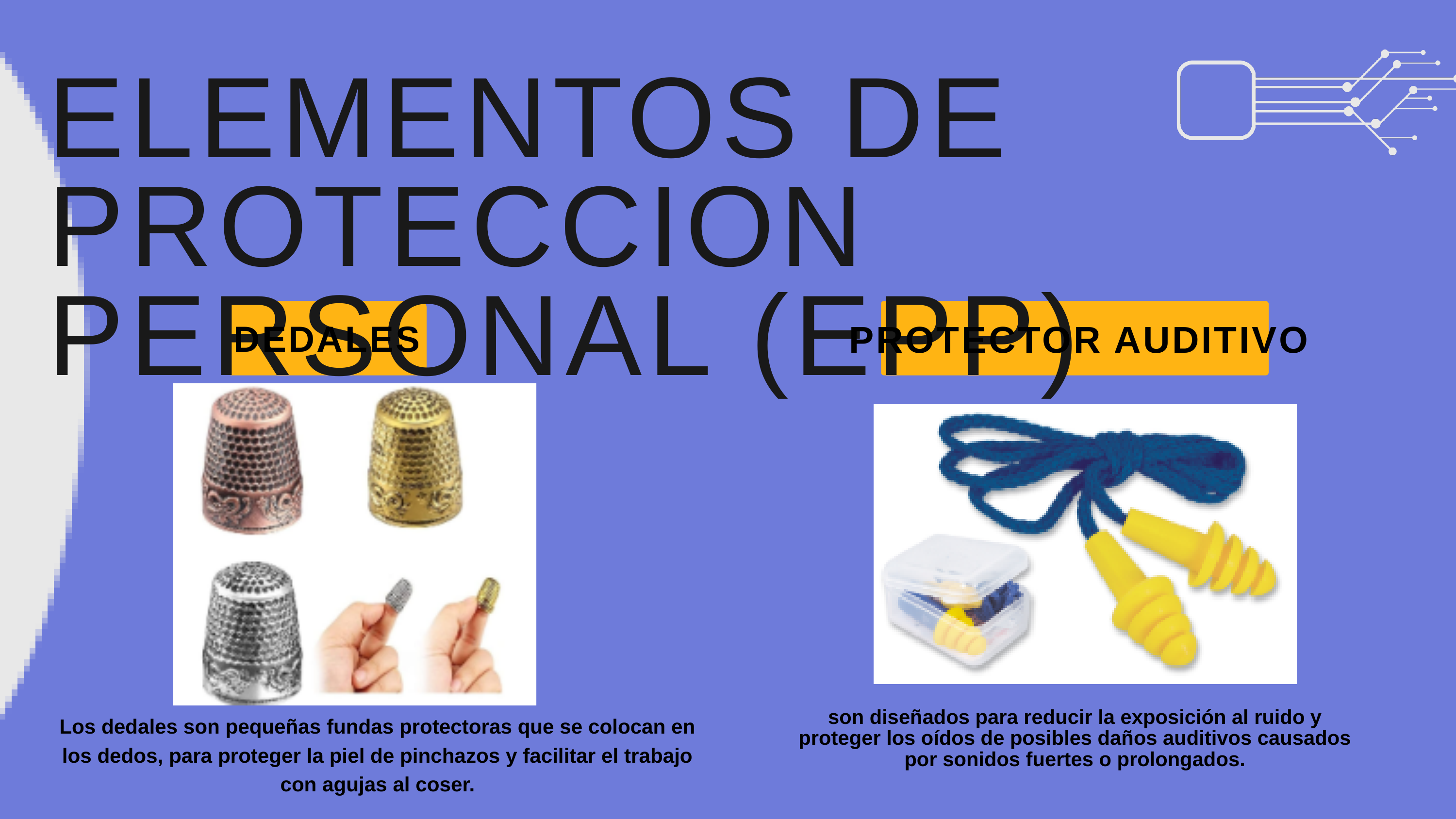

ELEMENTOS DE PROTECCION PERSONAL (EPP)

PROTECTOR AUDITIVO
DEDALES

son diseñados para reducir la exposición al ruido y proteger los oídos de posibles daños auditivos causados por sonidos fuertes o prolongados.
Los dedales son pequeñas fundas protectoras que se colocan en los dedos, para proteger la piel de pinchazos y facilitar el trabajo con agujas al coser.